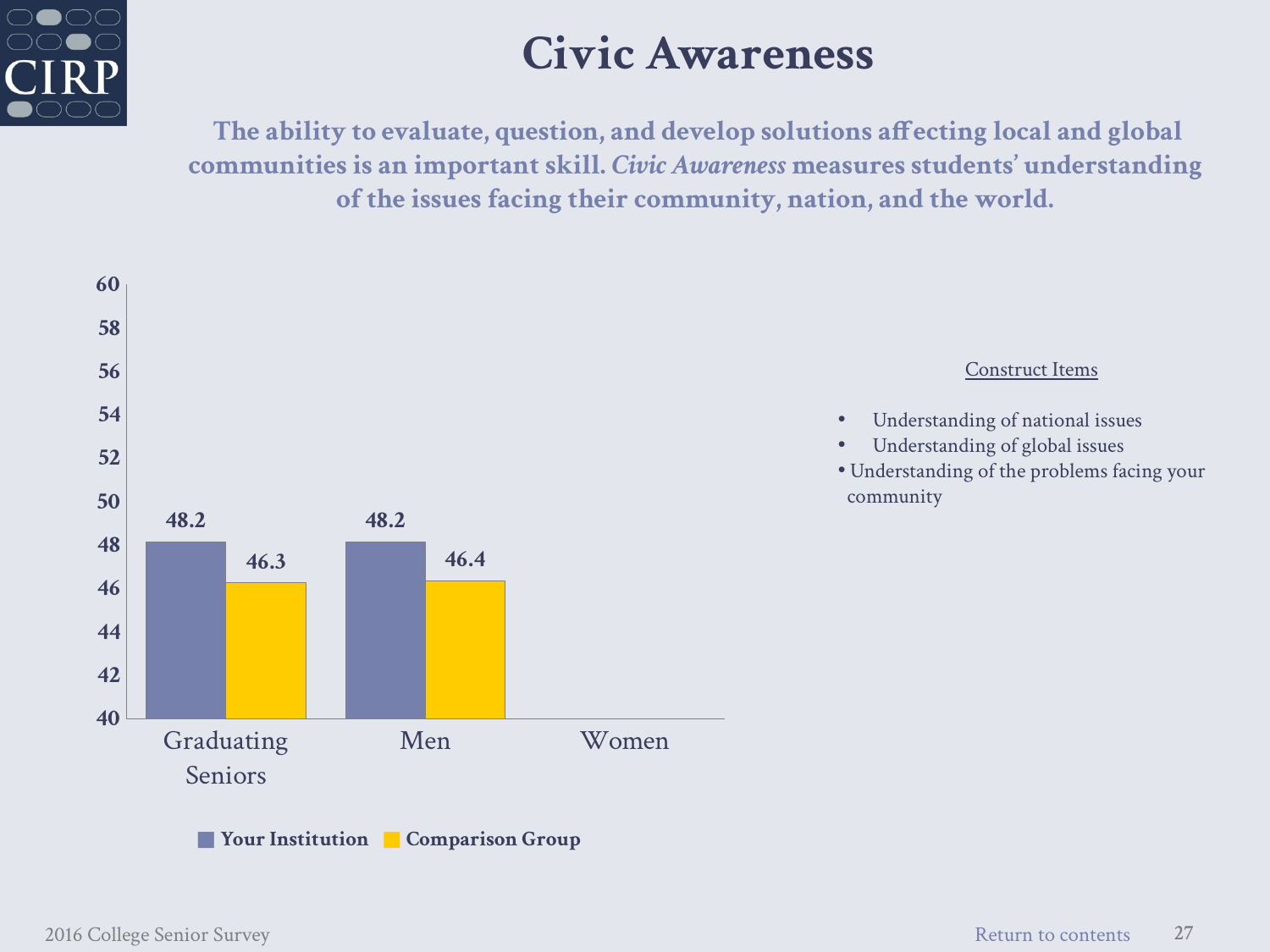

Civic Awareness
The ability to evaluate, question, and develop solutions affecting local and global communities is an important skill. Civic Awareness measures students’ understanding
of the issues facing their community, nation, and the world.

### Chart

| Category | Institution | Comparison |
|---|---|---|
| Graduating Seniors | 48.16 | 46.26 |
| Men | 48.16 | 46.37 |
| Women | 0.0 | 0.0 |
	Construct Items

 Understanding of national issues
 Understanding of global issues
 Understanding of the problems facing your
  community
■ Your Institution   ■ Comparison Group
2016 College Senior Survey
27
27